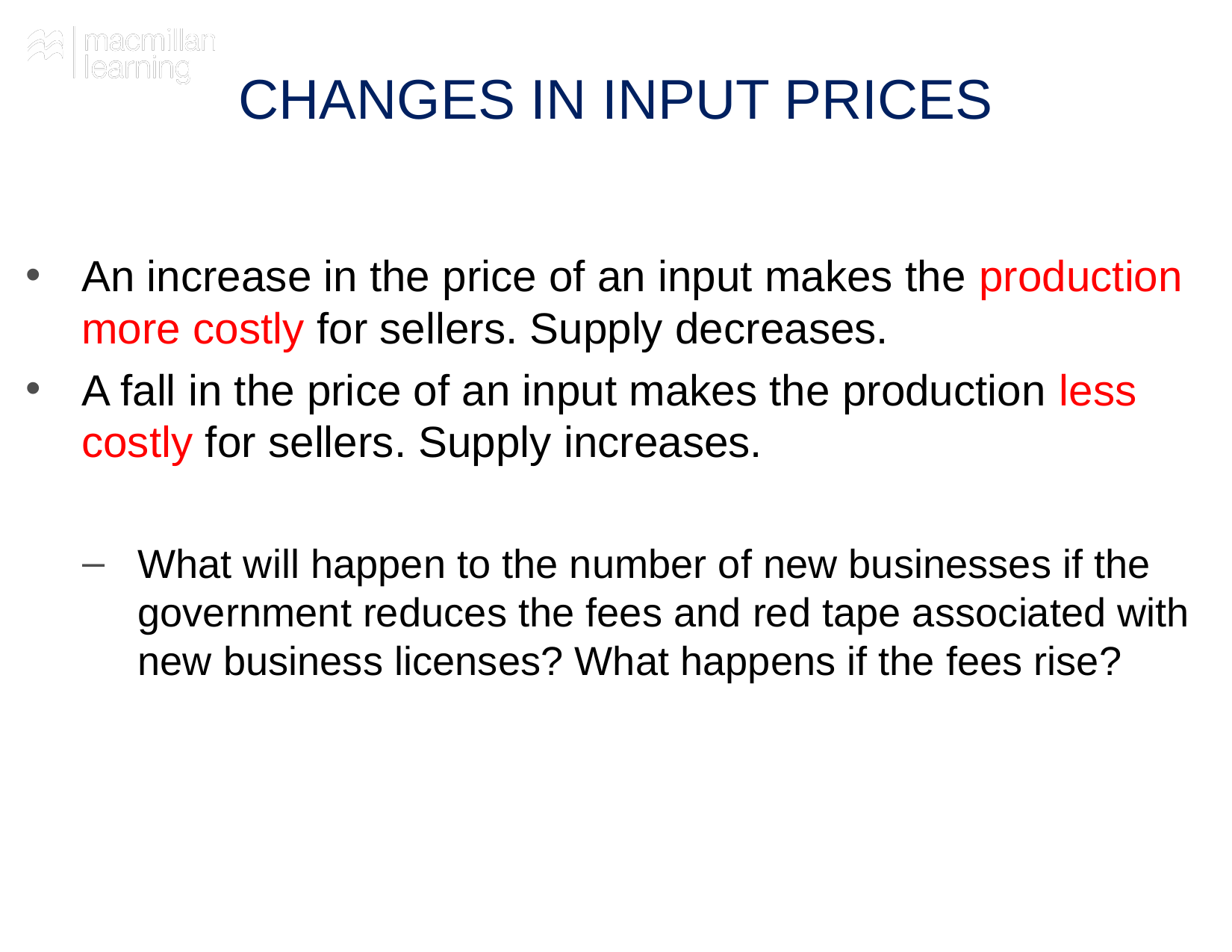

# CHANGES IN INPUT PRICES
An increase in the price of an input makes the production more costly for sellers. Supply decreases.
A fall in the price of an input makes the production less costly for sellers. Supply increases.

What will happen to the number of new businesses if the government reduces the fees and red tape associated with new business licenses? What happens if the fees rise?